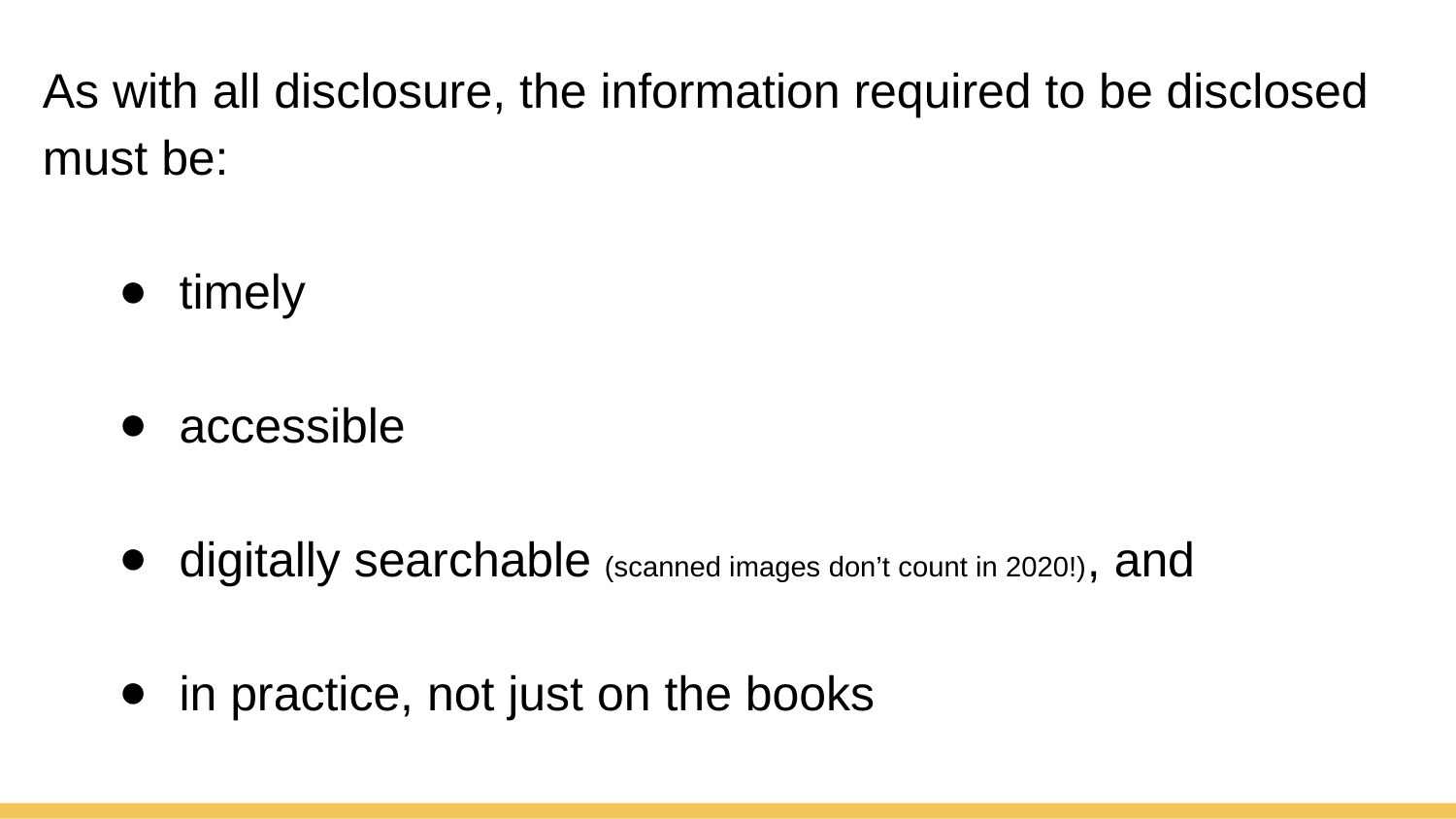

As with all disclosure, the information required to be disclosed must be:

timely

accessible

digitally searchable (scanned images don’t count in 2020!), and

in practice, not just on the books